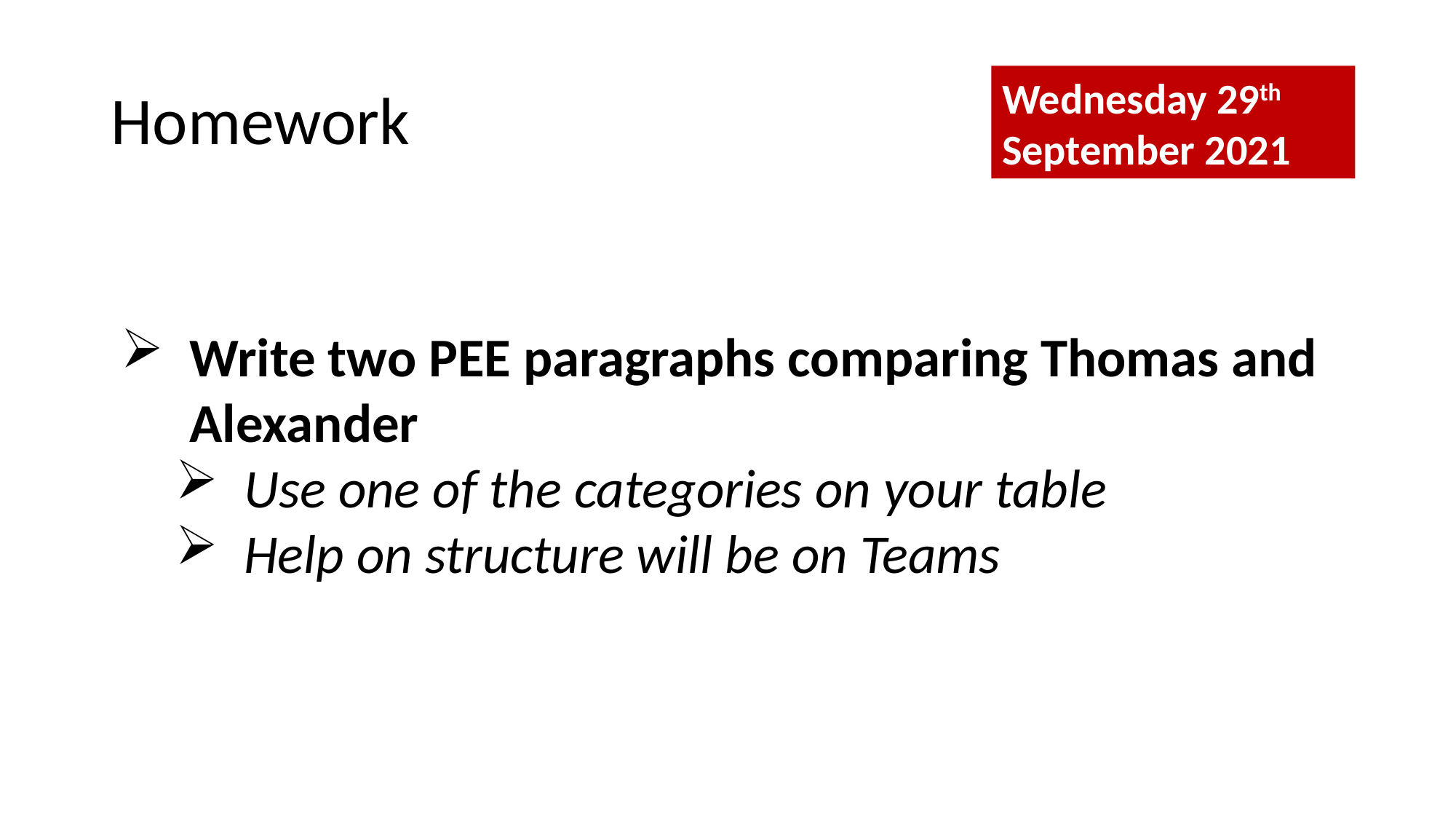

# Homework
Wednesday 29th September 2021
Write two PEE paragraphs comparing Thomas and Alexander
Use one of the categories on your table
Help on structure will be on Teams